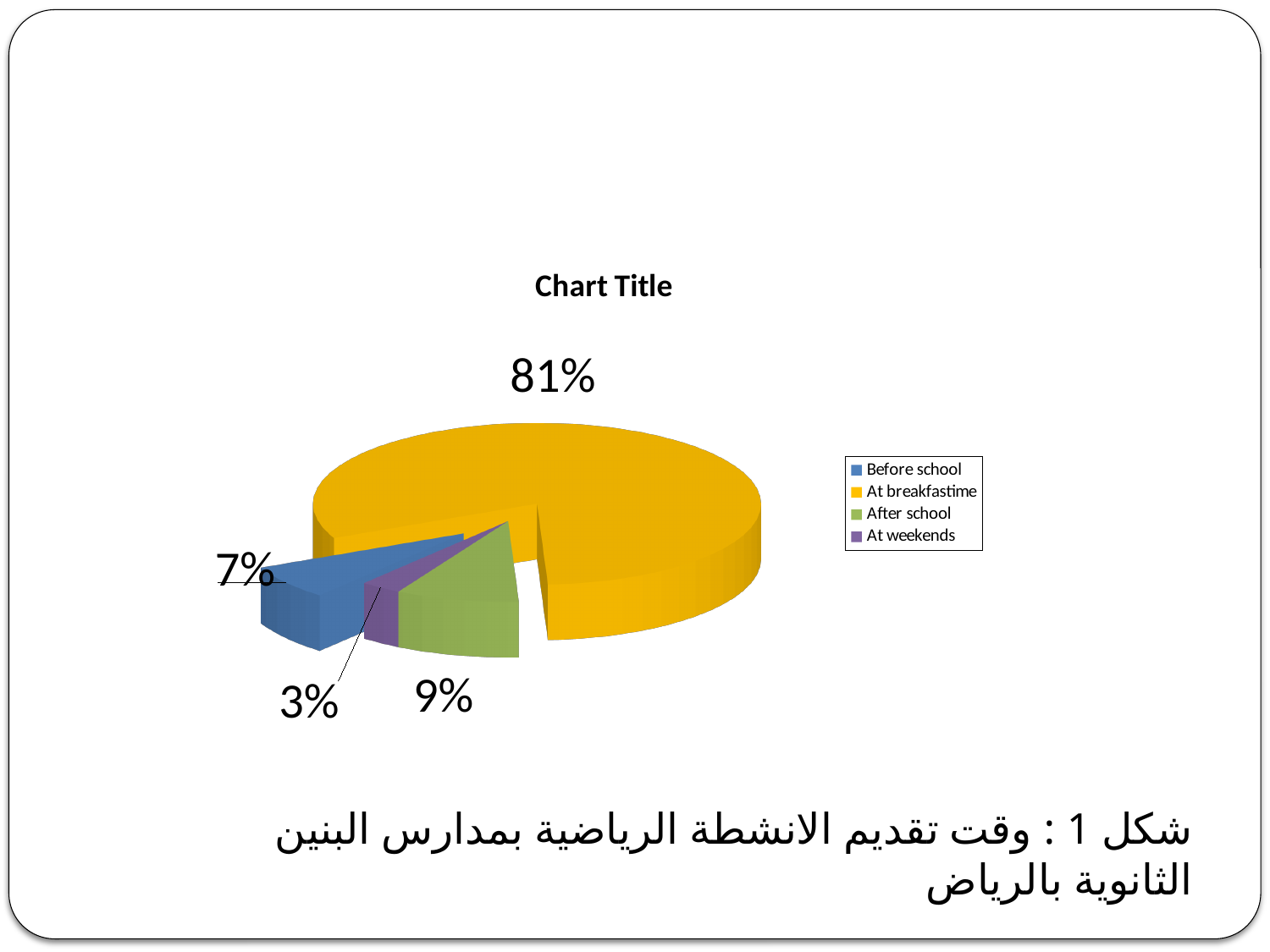

#

[unsupported chart]

شكل 1 : وقت تقديم الانشطة الرياضية بمدارس البنين الثانوية بالرياض